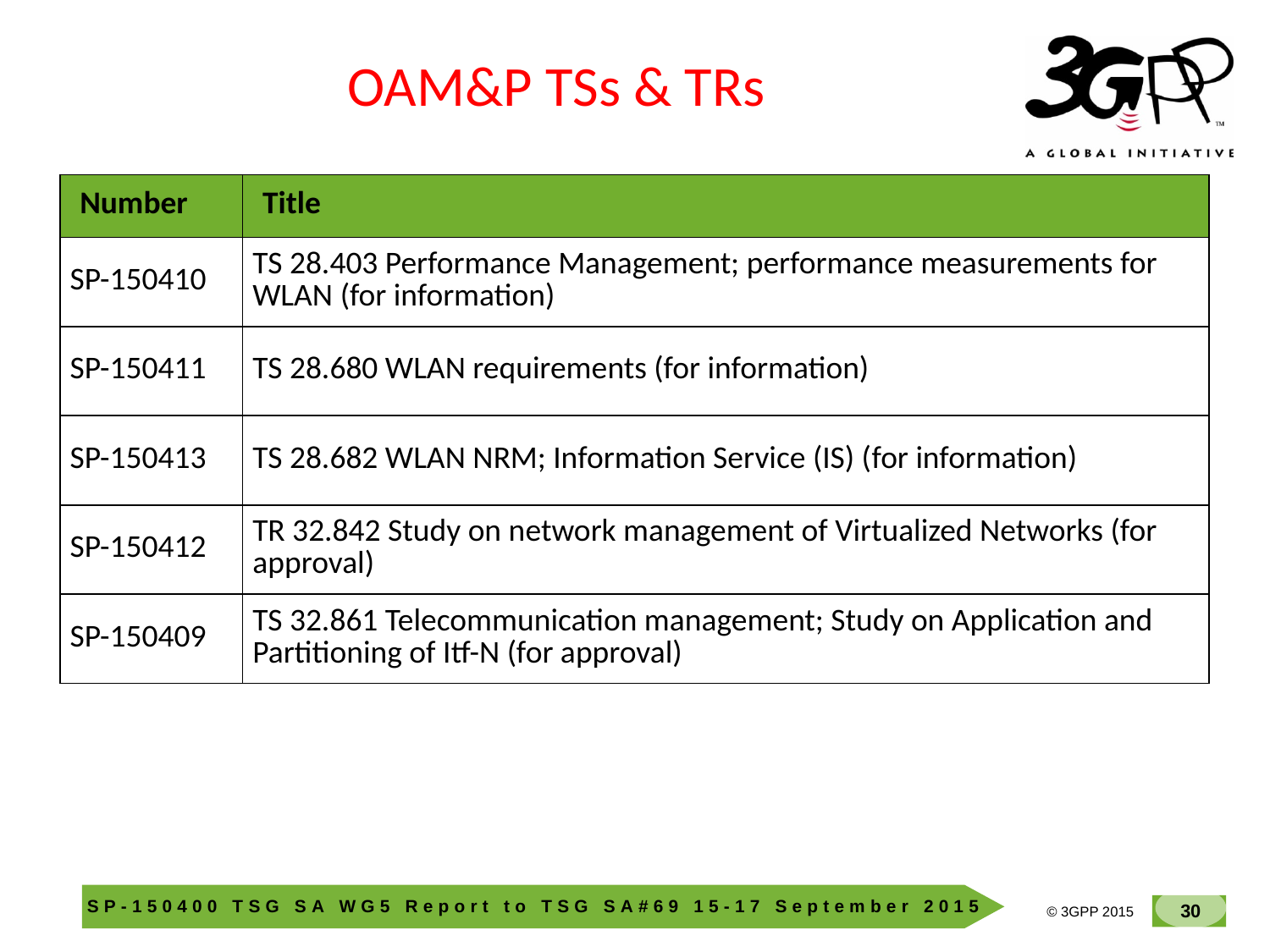

OAM&P TSs & TRs
| Number | Title |
| --- | --- |
| SP-150410 | TS 28.403 Performance Management; performance measurements for WLAN (for information) |
| SP-150411 | TS 28.680 WLAN requirements (for information) |
| SP-150413 | TS 28.682 WLAN NRM; Information Service (IS) (for information) |
| SP-150412 | TR 32.842 Study on network management of Virtualized Networks (for approval) |
| SP-150409 | TS 32.861 Telecommunication management; Study on Application and Partitioning of Itf-N (for approval) |